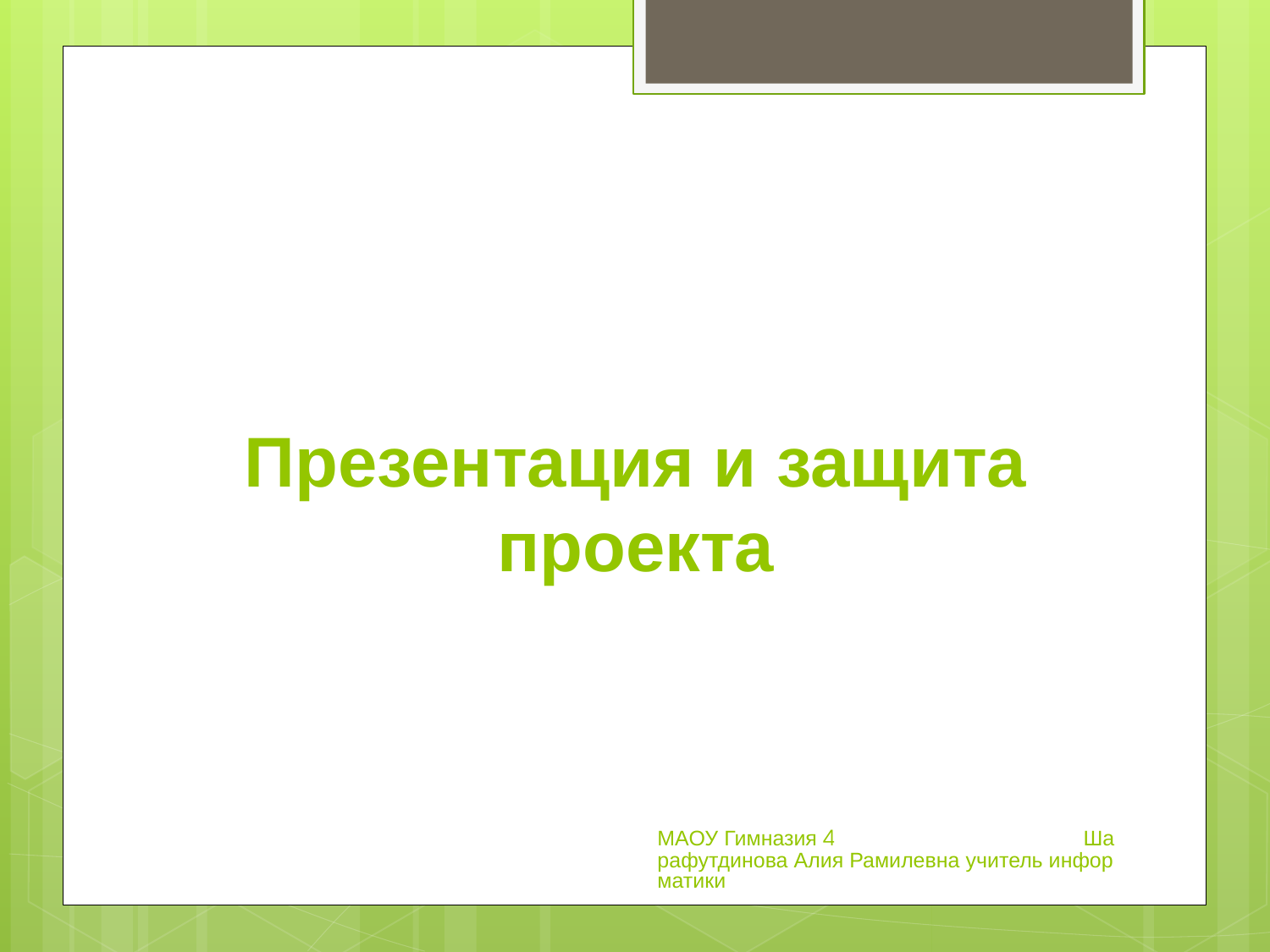

# Презентация и защита проекта

МАОУ Гимназия 4                                          Шарафутдинова Алия Рамилевна учитель информатики